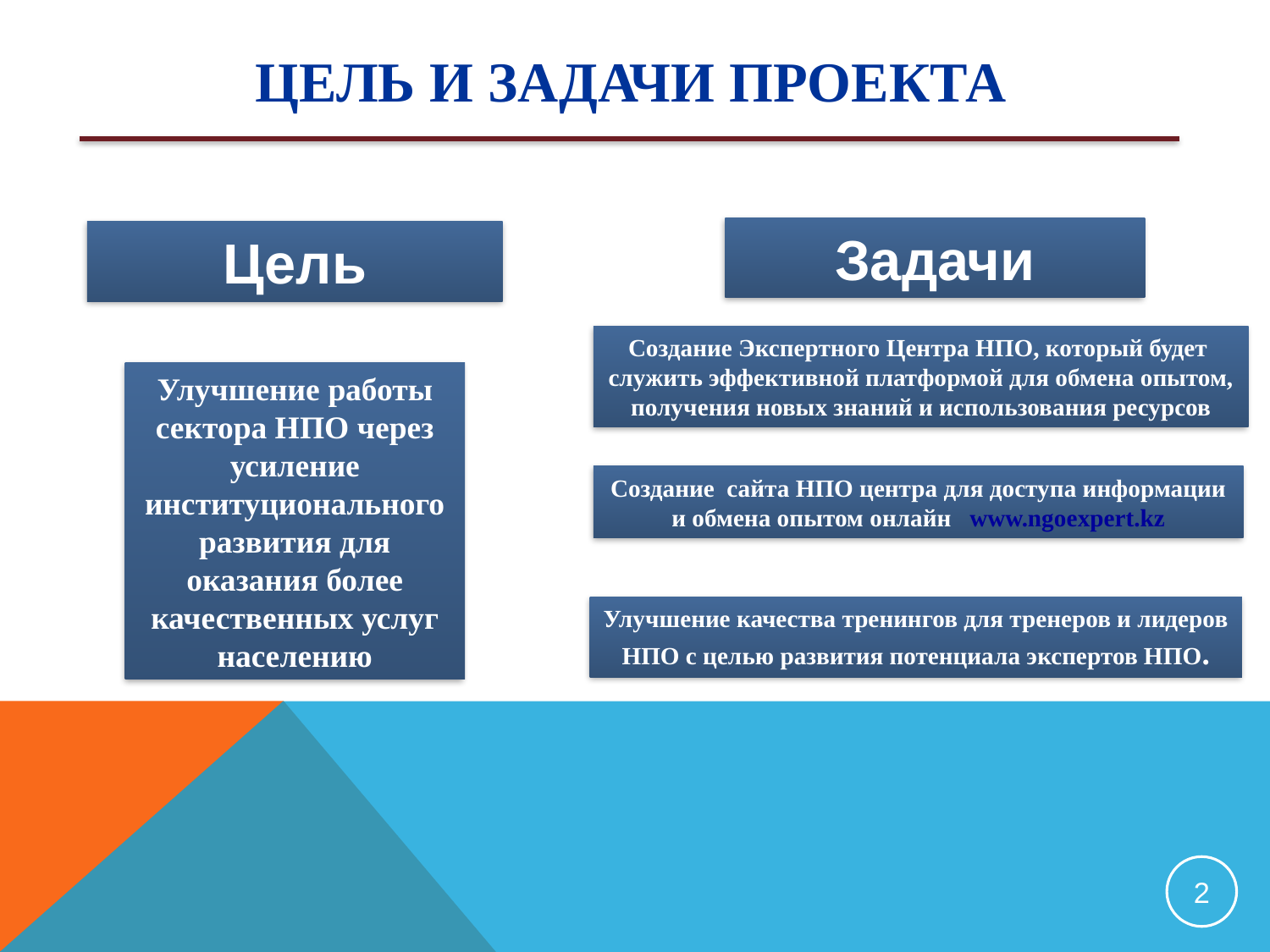

# Цель и Задачи проекта
Задачи
Цель
Создание Экспертного Центра НПО, который будет
служить эффективной платформой для обмена опытом, получения новых знаний и использования ресурсов
Улучшение работы сектора НПО через усиление институционального развития для оказания более качественных услуг населению
Создание  сайта НПО центра для доступа информации и обмена опытом онлайн   www.ngoexpert.kz
Улучшение качества тренингов для тренеров и лидеров НПО с целью развития потенциала экспертов НПО.
2